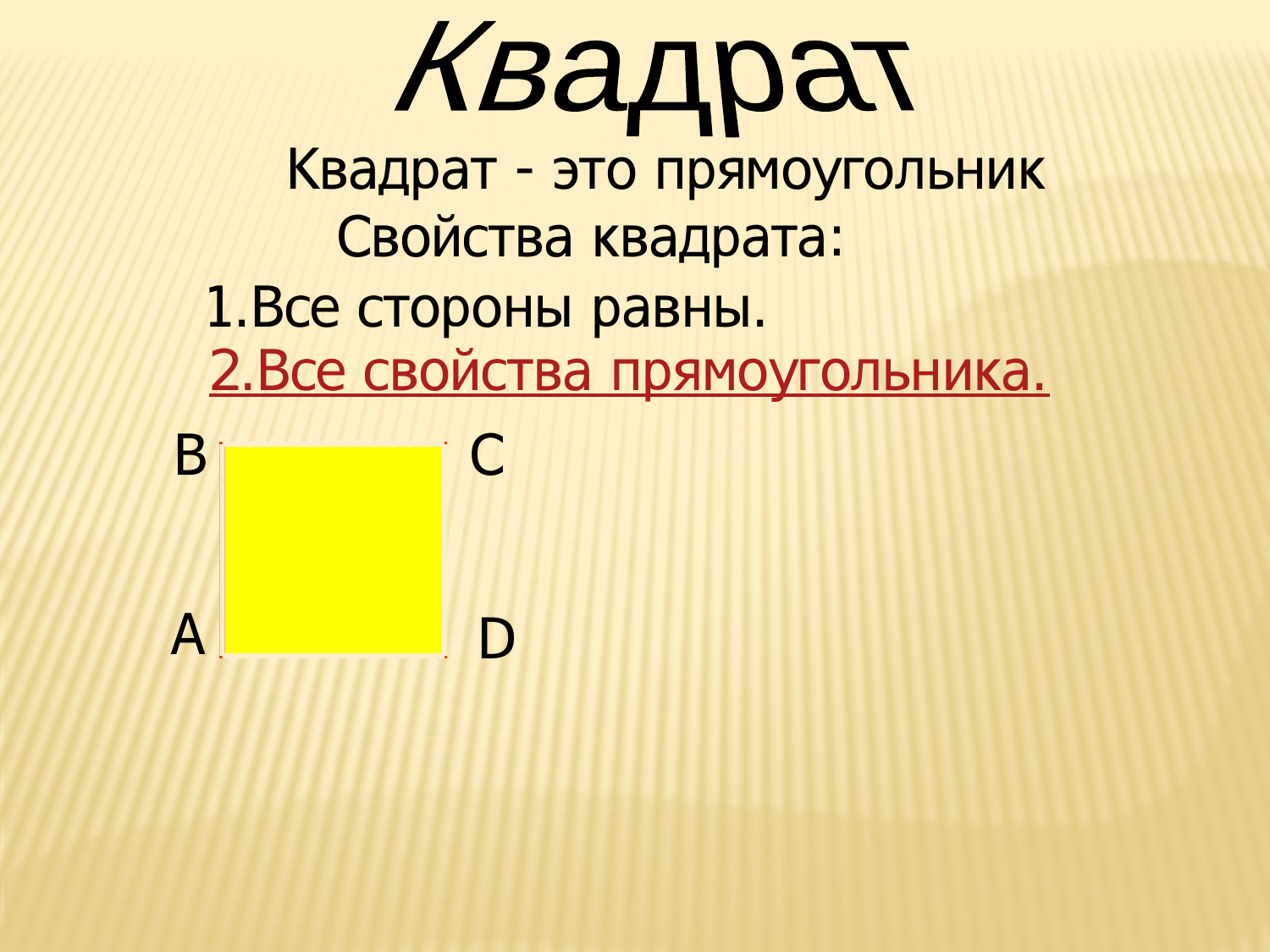

Квадрат
Квадрат - это прямоугольник
Свойства квадрата:
1.Все стороны равны.
2.Все свойства прямоугольника.
B
C

A
D